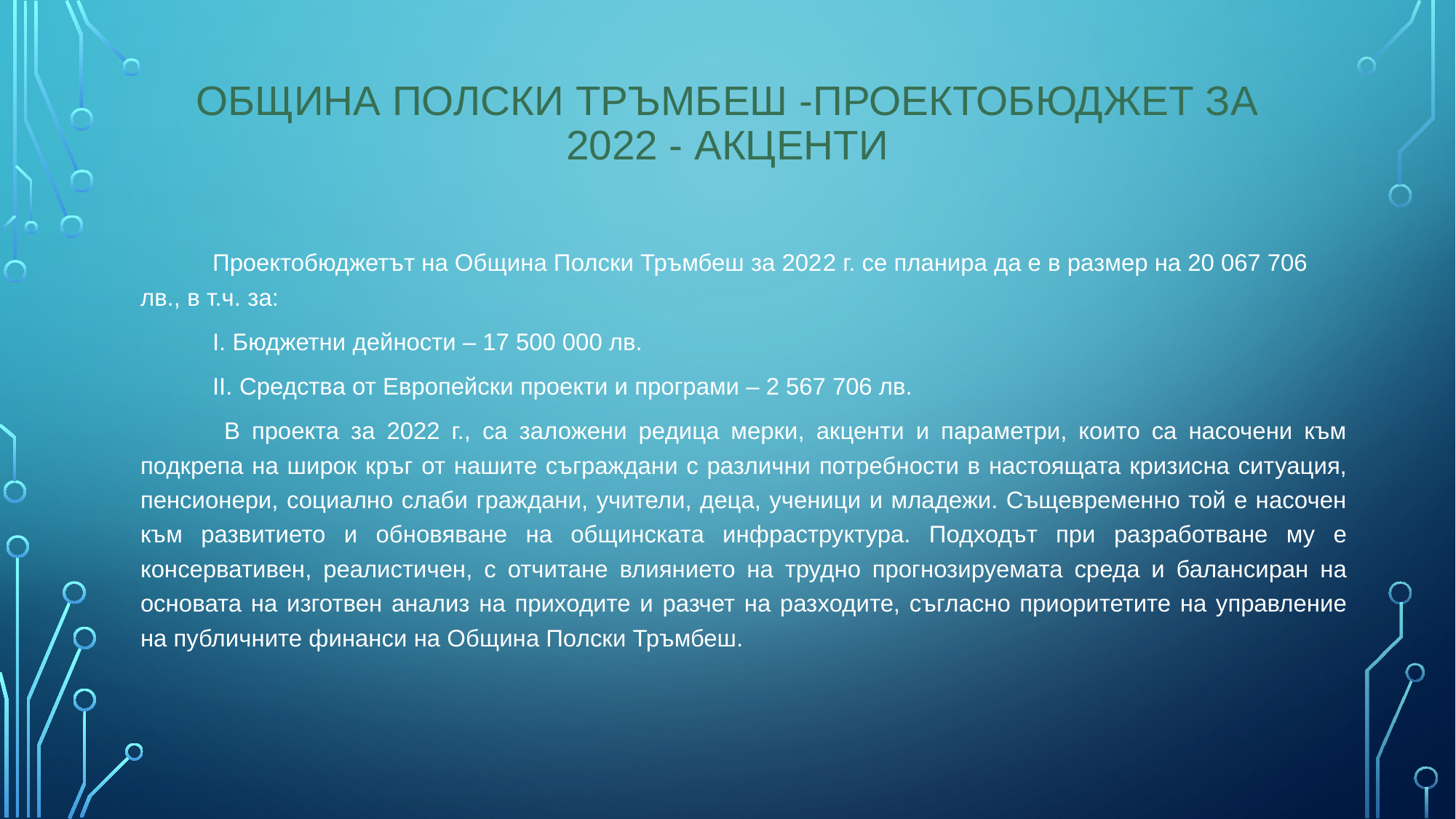

# Община полски тръмбеш -ПРОЕКТОБЮДЖЕТ ЗА 2022 - акценти
	Проектобюджетът на Община Полски Тръмбеш за 2022 г. се планира да е в размер на 20 067 706 лв., в т.ч. за:
	I. Бюджетни дейности – 17 500 000 лв.
	II. Средства от Европейски проекти и програми – 2 567 706 лв.
	 В проекта за 2022 г., са заложени редица мерки, акценти и параметри, които са насочени към подкрепа на широк кръг от нашите съграждани с различни потребности в настоящата кризисна ситуация, пенсионери, социално слаби граждани, учители, деца, ученици и младежи. Същевременно той е насочен към развитието и обновяване на общинската инфраструктура. Подходът при разработване му е консервативен, реалистичен, с отчитане влиянието на трудно прогнозируемата среда и балансиран на основата на изготвен анализ на приходите и разчет на разходите, съгласно приоритетите на управление на публичните финанси на Община Полски Тръмбеш.